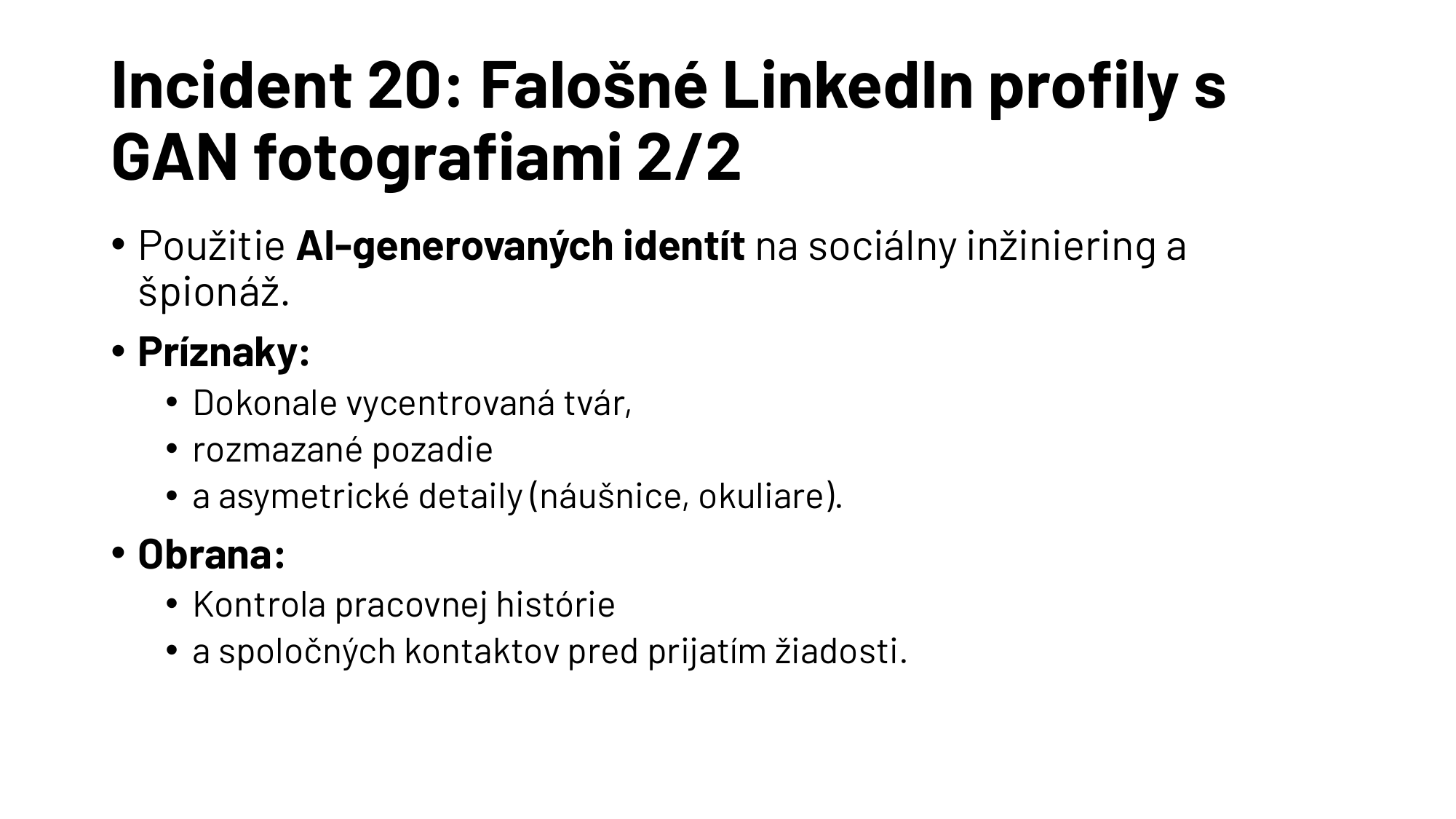

# Incident 20: Falošné LinkedIn profily s GAN fotografiami 2/2
Použitie AI-generovaných identít na sociálny inžiniering a špionáž.
Príznaky:
Dokonale vycentrovaná tvár,
rozmazané pozadie
a asymetrické detaily (náušnice, okuliare).
Obrana:
Kontrola pracovnej histórie
a spoločných kontaktov pred prijatím žiadosti.